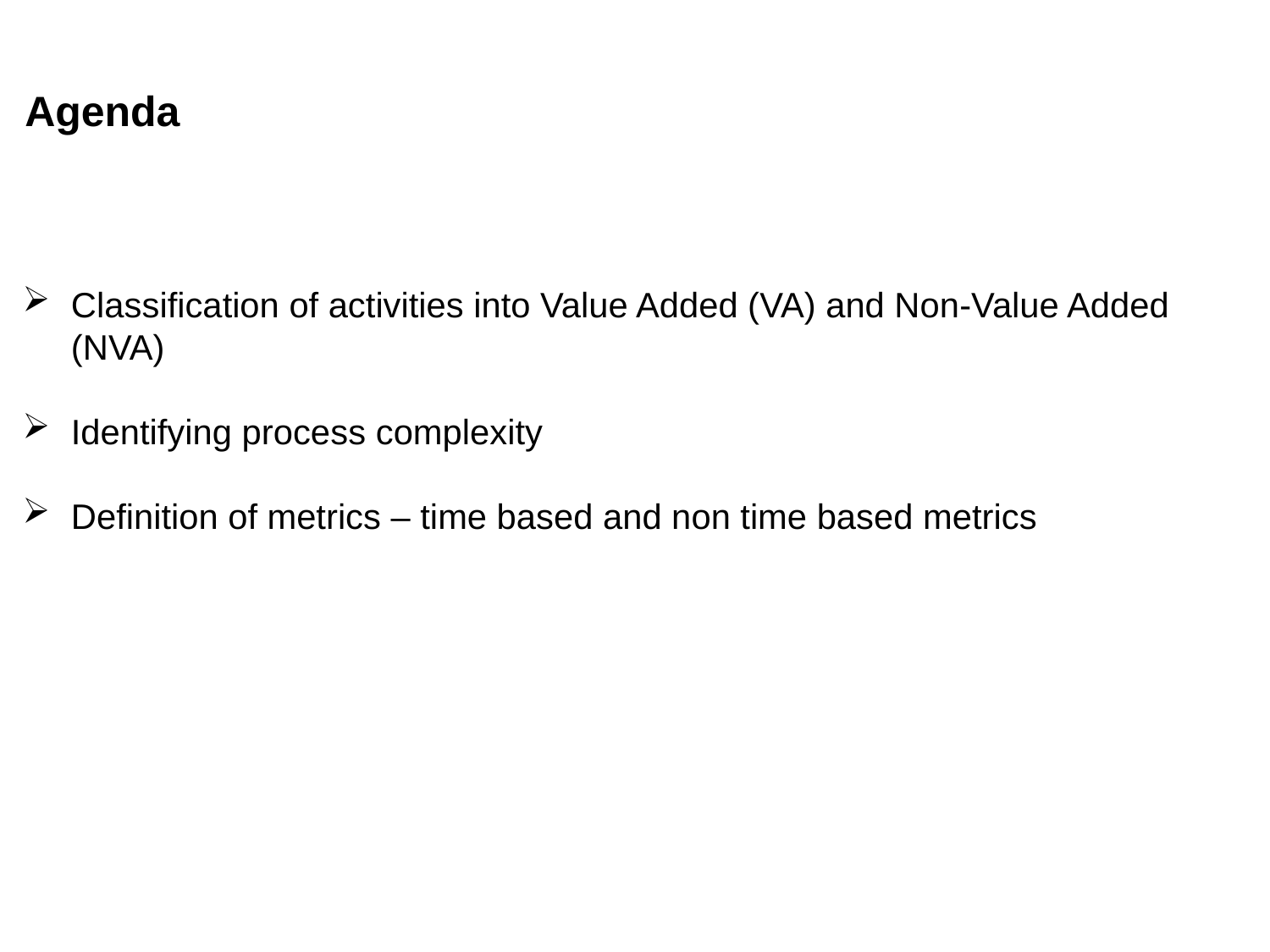

# Agenda
Classification of activities into Value Added (VA) and Non-Value Added (NVA)
Identifying process complexity
Definition of metrics – time based and non time based metrics